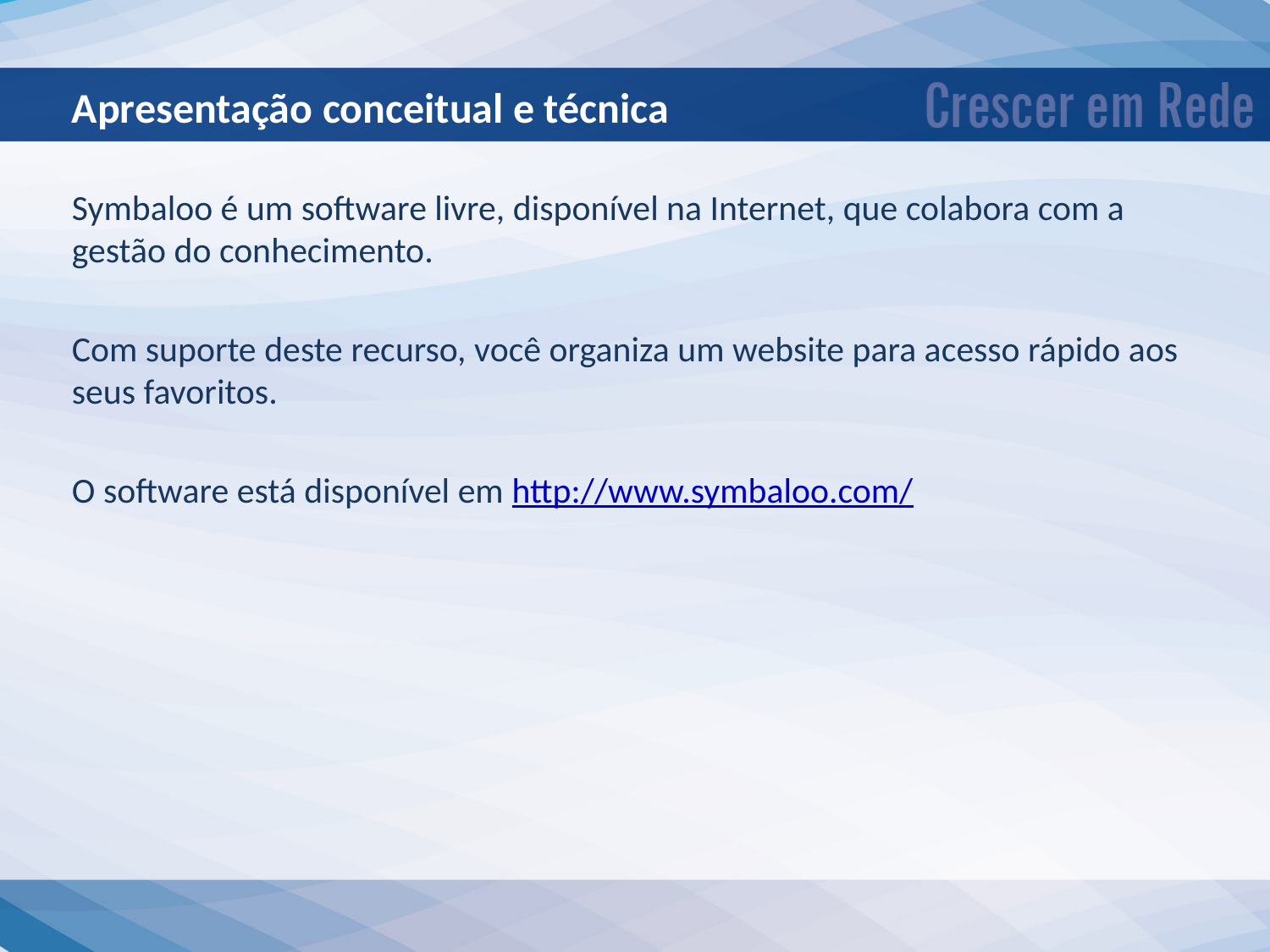

Apresentação conceitual e técnica
Symbaloo é um software livre, disponível na Internet, que colabora com a gestão do conhecimento.

Com suporte deste recurso, você organiza um website para acesso rápido aos seus favoritos.

O software está disponível em http://www.symbaloo.com/